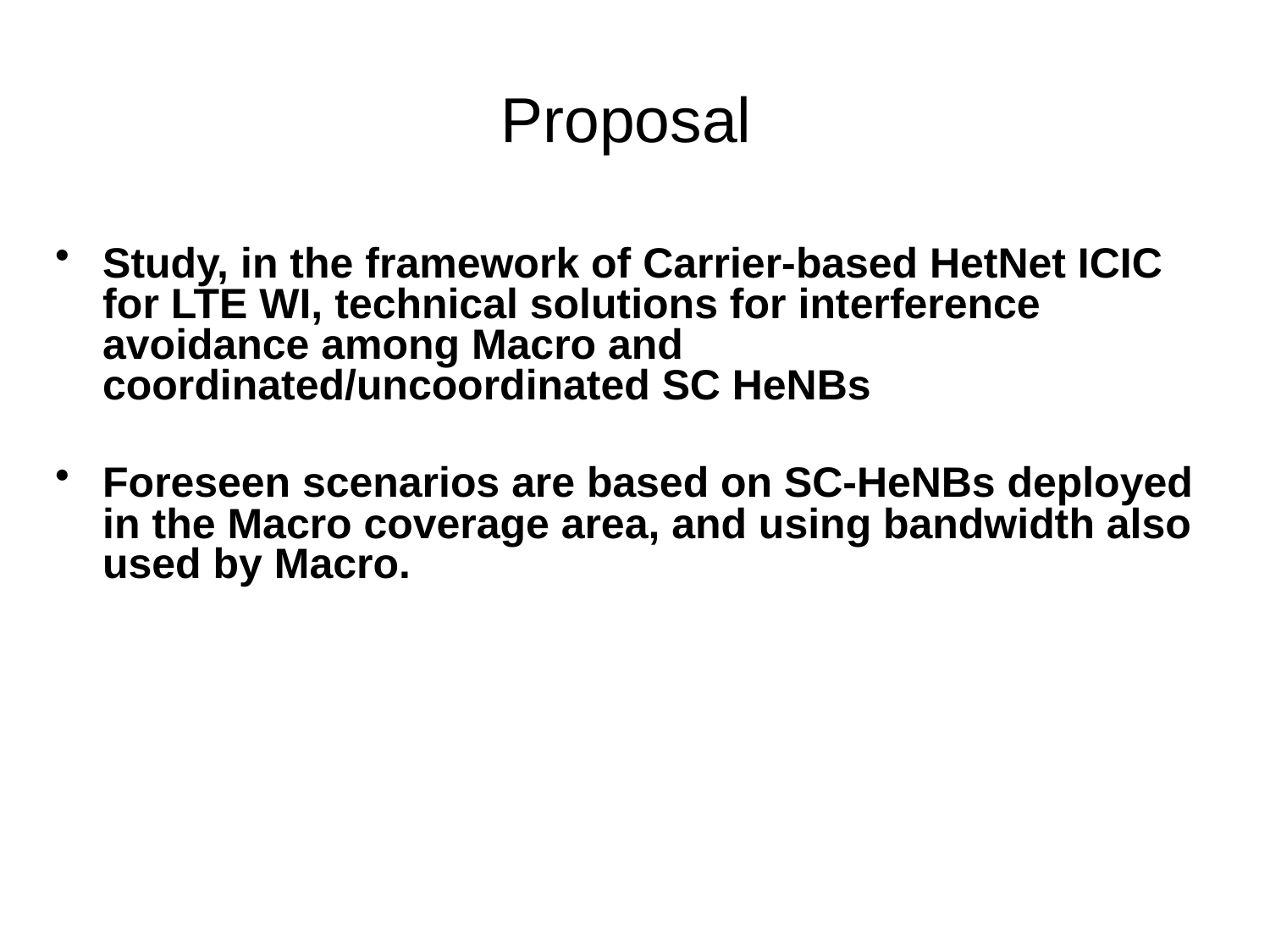

# Proposal

Study, in the framework of Carrier-based HetNet ICIC for LTE WI, technical solutions for interference avoidance among Macro and coordinated/uncoordinated SC HeNBs

Foreseen scenarios are based on SC-HeNBs deployed in the Macro coverage area, and using bandwidth also used by Macro.